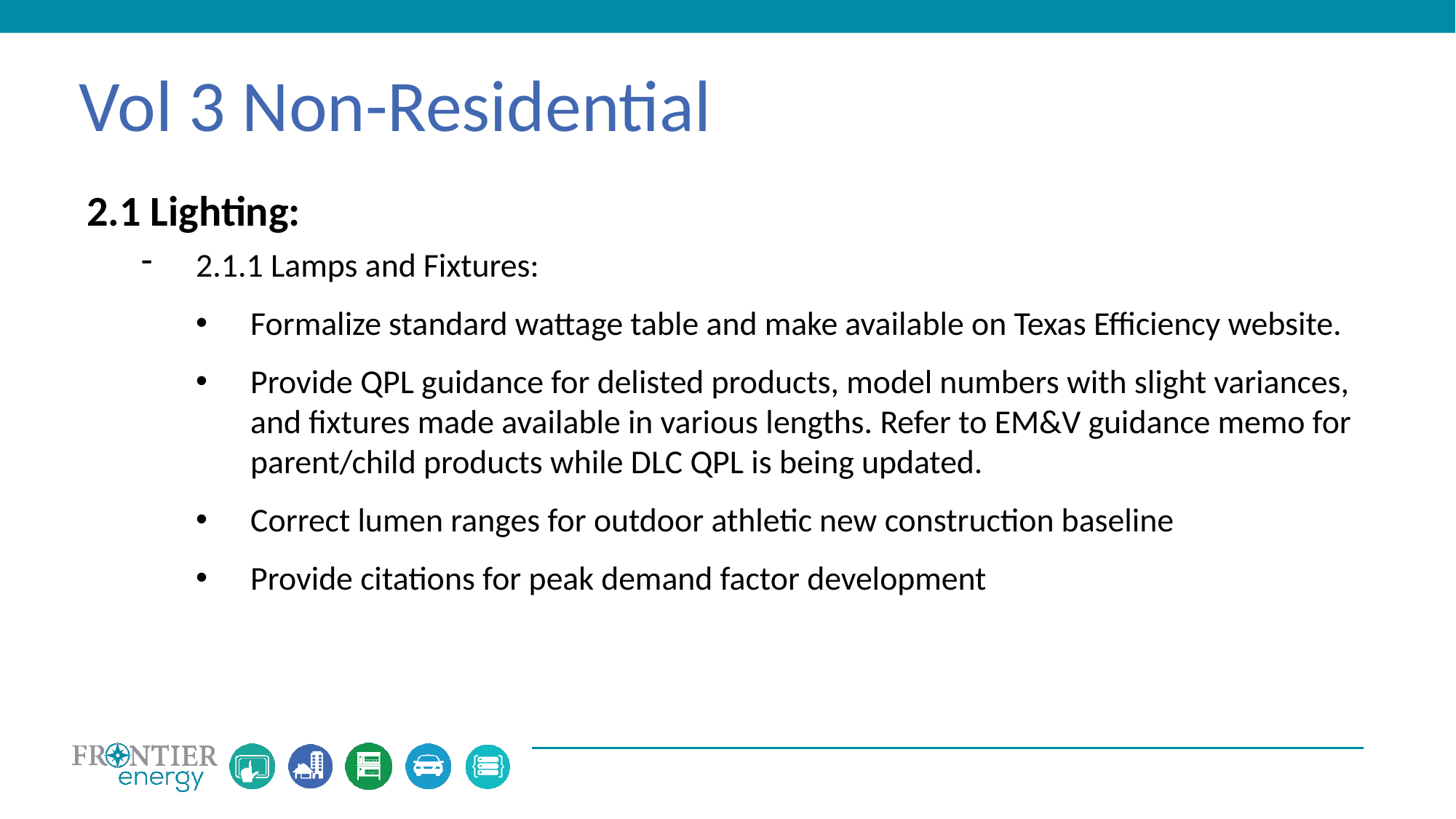

Vol 3 Non-Residential
2.1 Lighting:
2.1.1 Lamps and Fixtures:
Formalize standard wattage table and make available on Texas Efficiency website.
Provide QPL guidance for delisted products, model numbers with slight variances, and fixtures made available in various lengths. Refer to EM&V guidance memo for parent/child products while DLC QPL is being updated.
Correct lumen ranges for outdoor athletic new construction baseline
Provide citations for peak demand factor development